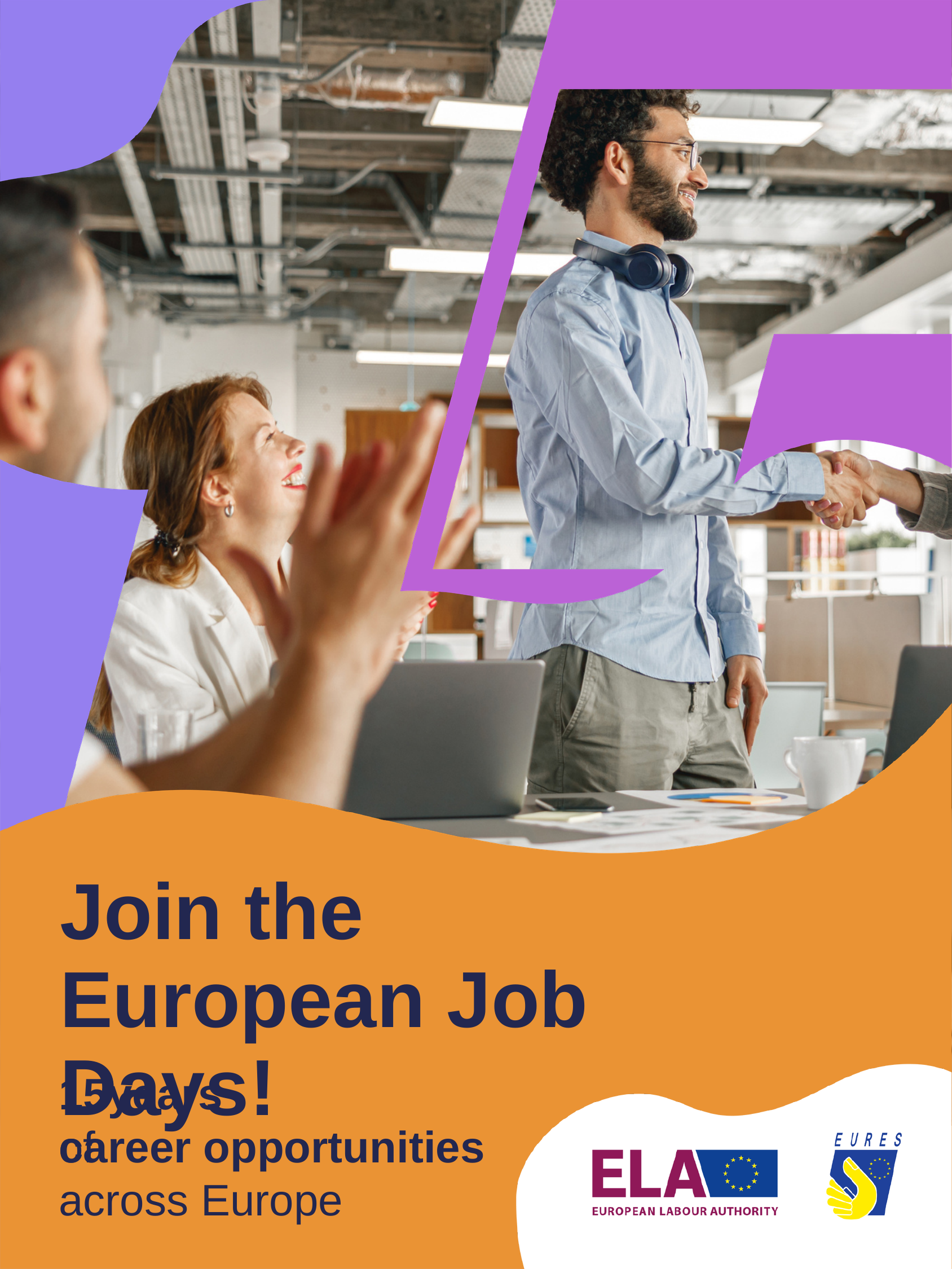

Join the
European Job Days!

15years of
career opportunities across Europe